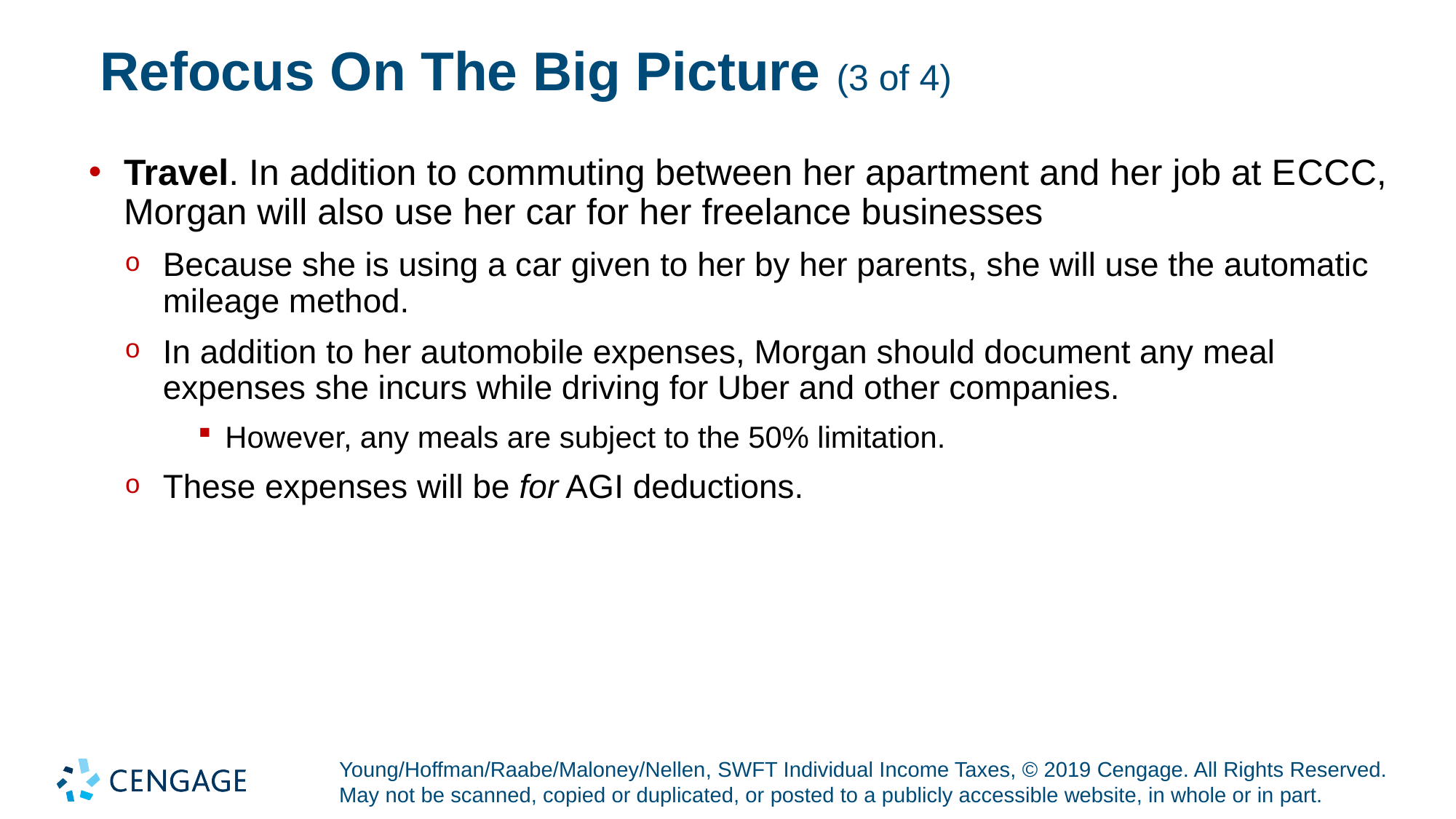

# Refocus On The Big Picture (3 of 4)
Travel. In addition to commuting between her apartment and her job at E C C C, Morgan will also use her car for her freelance businesses
Because she is using a car given to her by her parents, she will use the automatic mileage method.
In addition to her automobile expenses, Morgan should document any meal expenses she incurs while driving for Uber and other companies.
However, any meals are subject to the 50% limitation.
These expenses will be for A G I deductions.